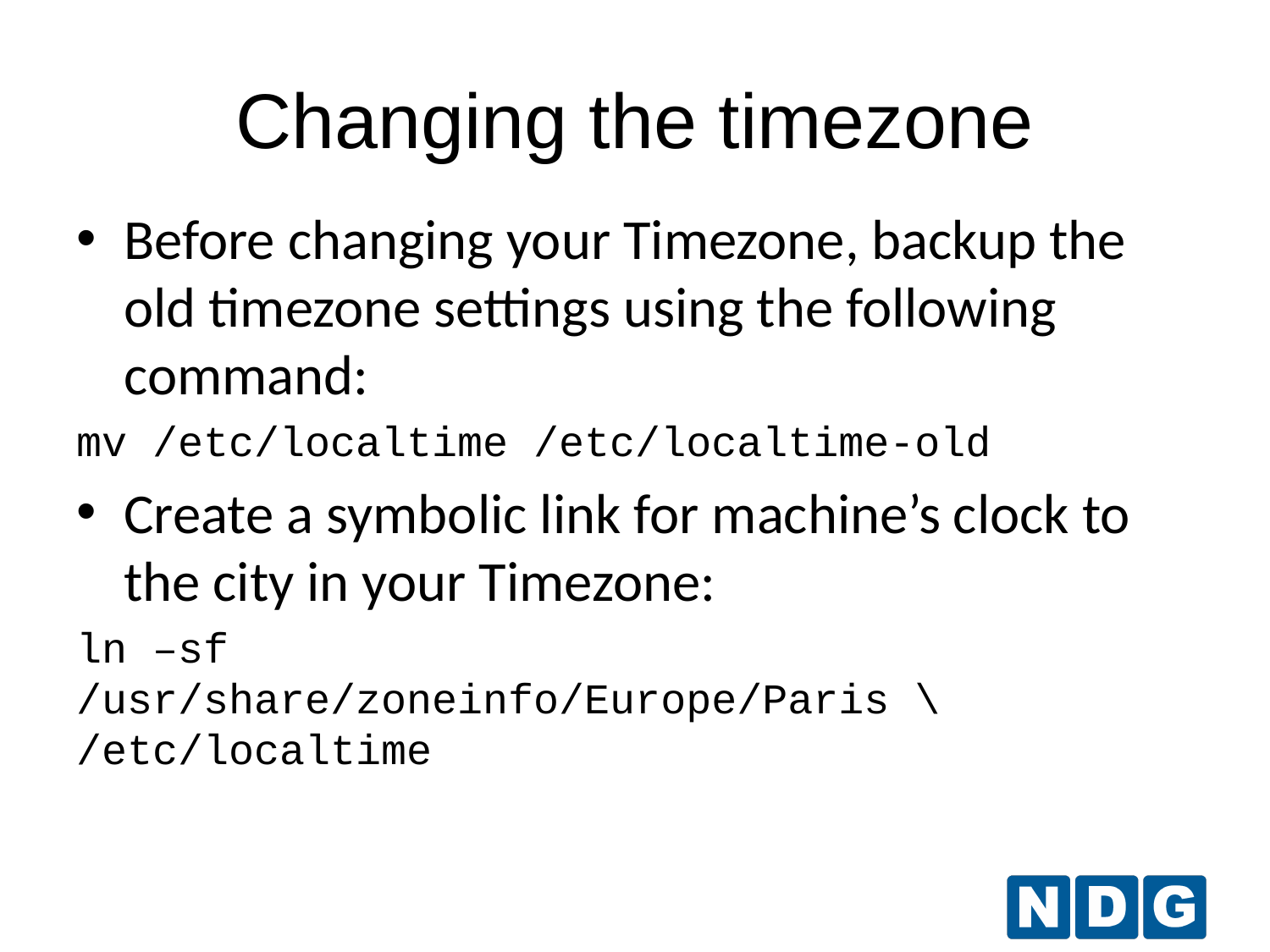

Changing the timezone
Before changing your Timezone, backup the old timezone settings using the following command:
mv /etc/localtime /etc/localtime-old
Create a symbolic link for machine’s clock to the city in your Timezone:
ln –sf /usr/share/zoneinfo/Europe/Paris \ /etc/localtime